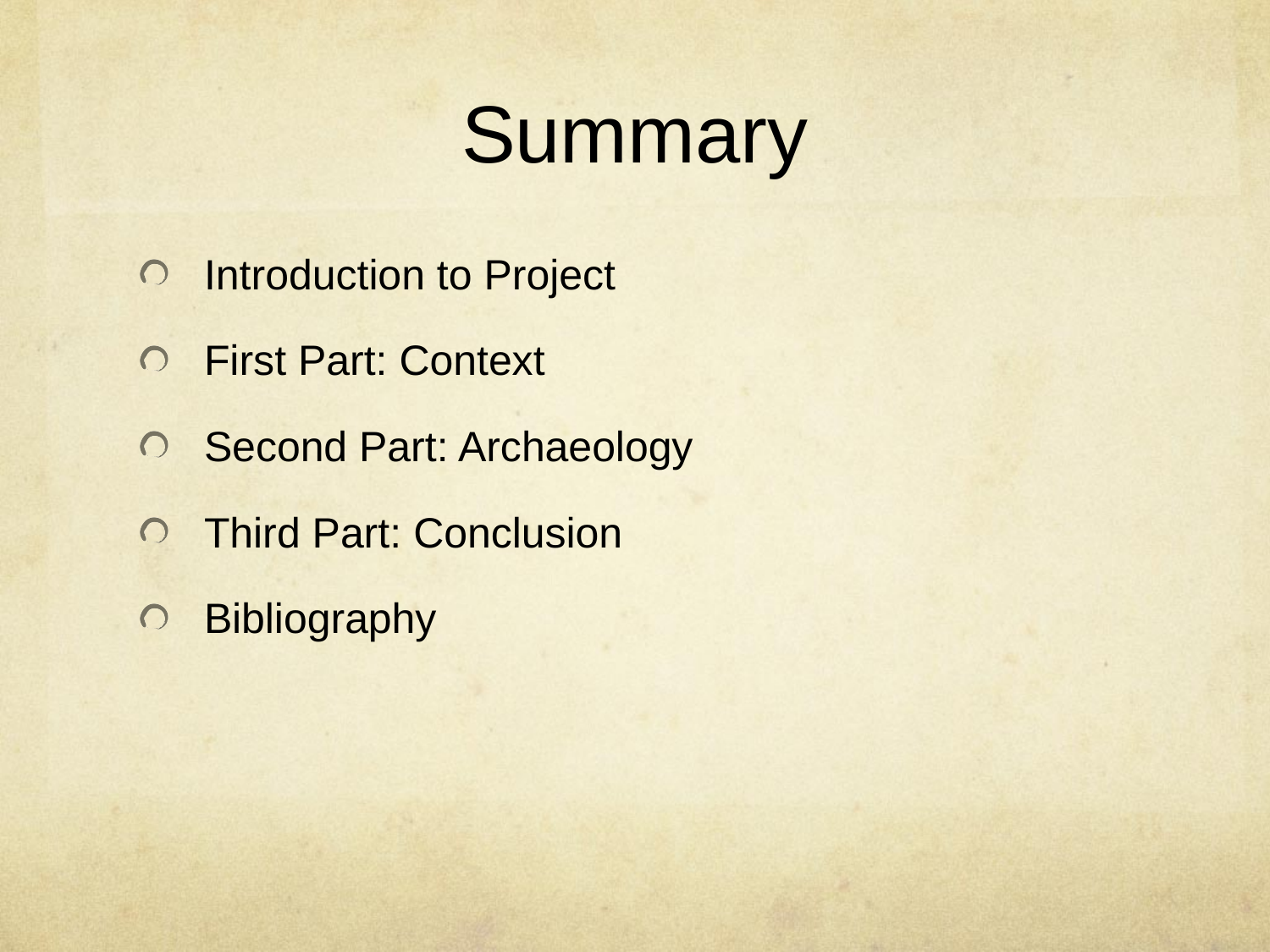

# Summary
Introduction to Project
First Part: Context
Second Part: Archaeology
Third Part: Conclusion
Bibliography